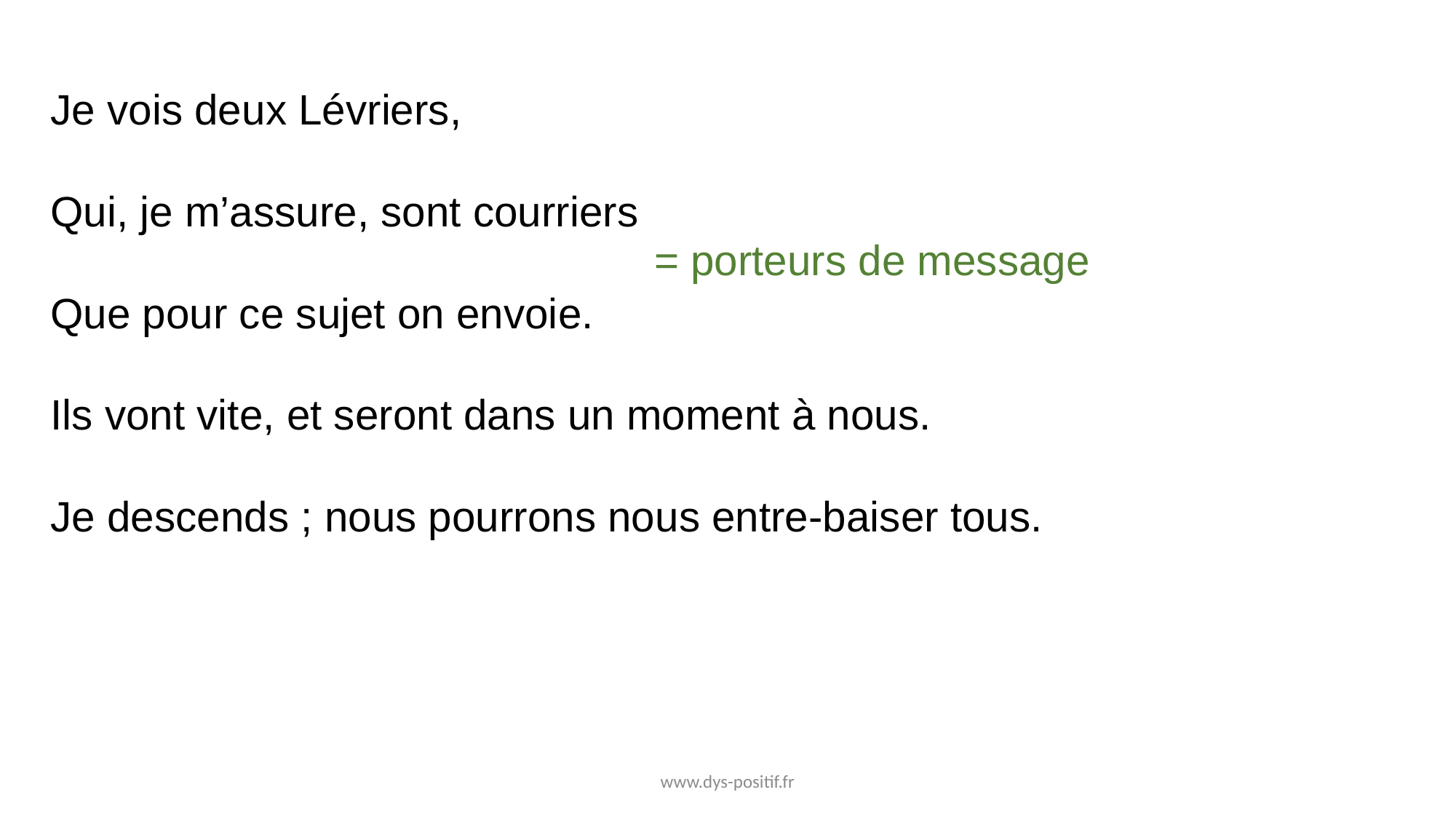

Je vois deux Lévriers,
Qui, je m’assure, sont courriers
Que pour ce sujet on envoie.
Ils vont vite, et seront dans un moment à nous.
Je descends ; nous pourrons nous entre-baiser tous.

= porteurs de message
www.dys-positif.fr